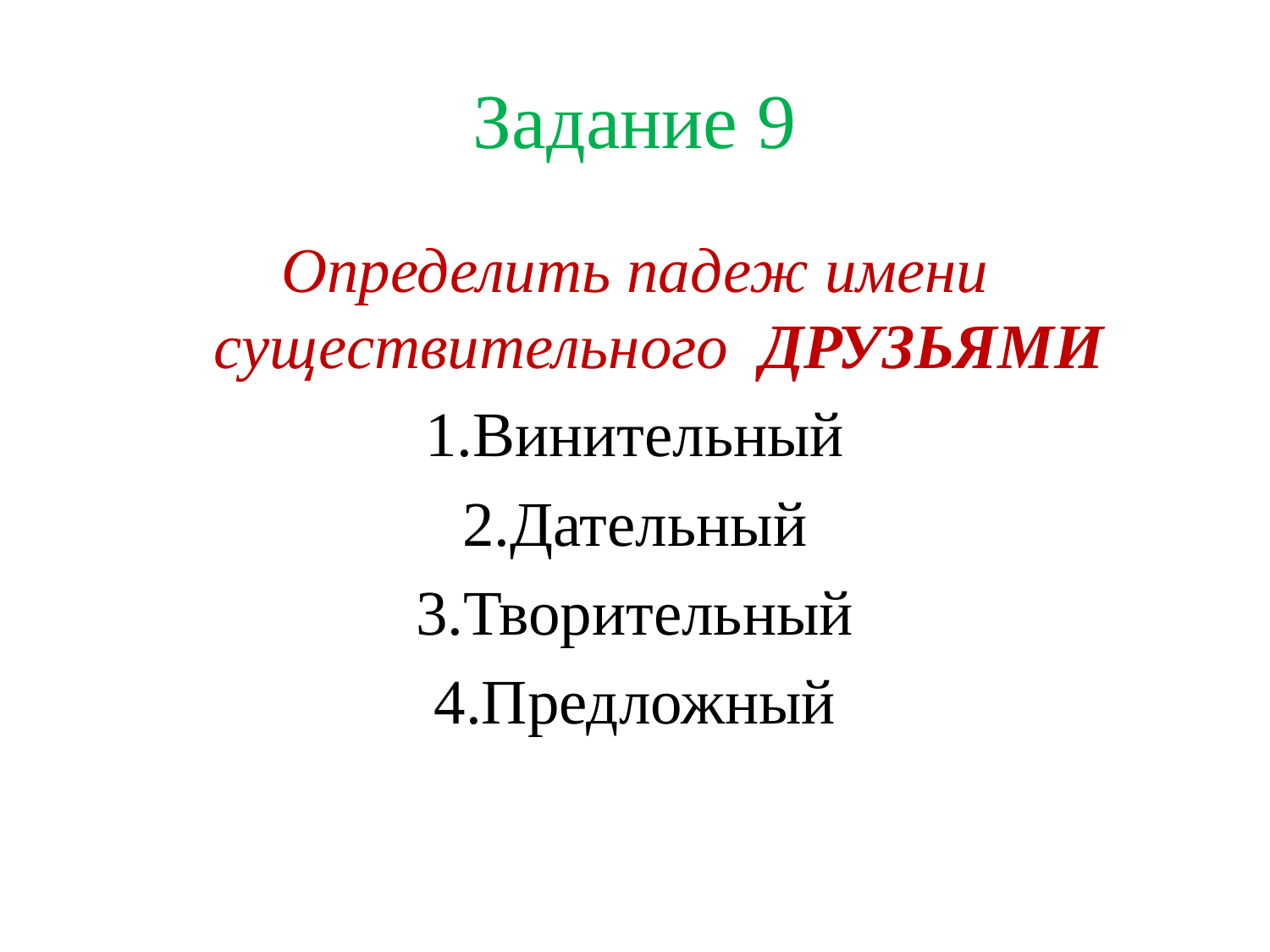

# Задание 9
Определить падеж имени существительного  ДРУЗЬЯМИ
1.Винительный
2.Дательный
3.Творительный
4.Предложный